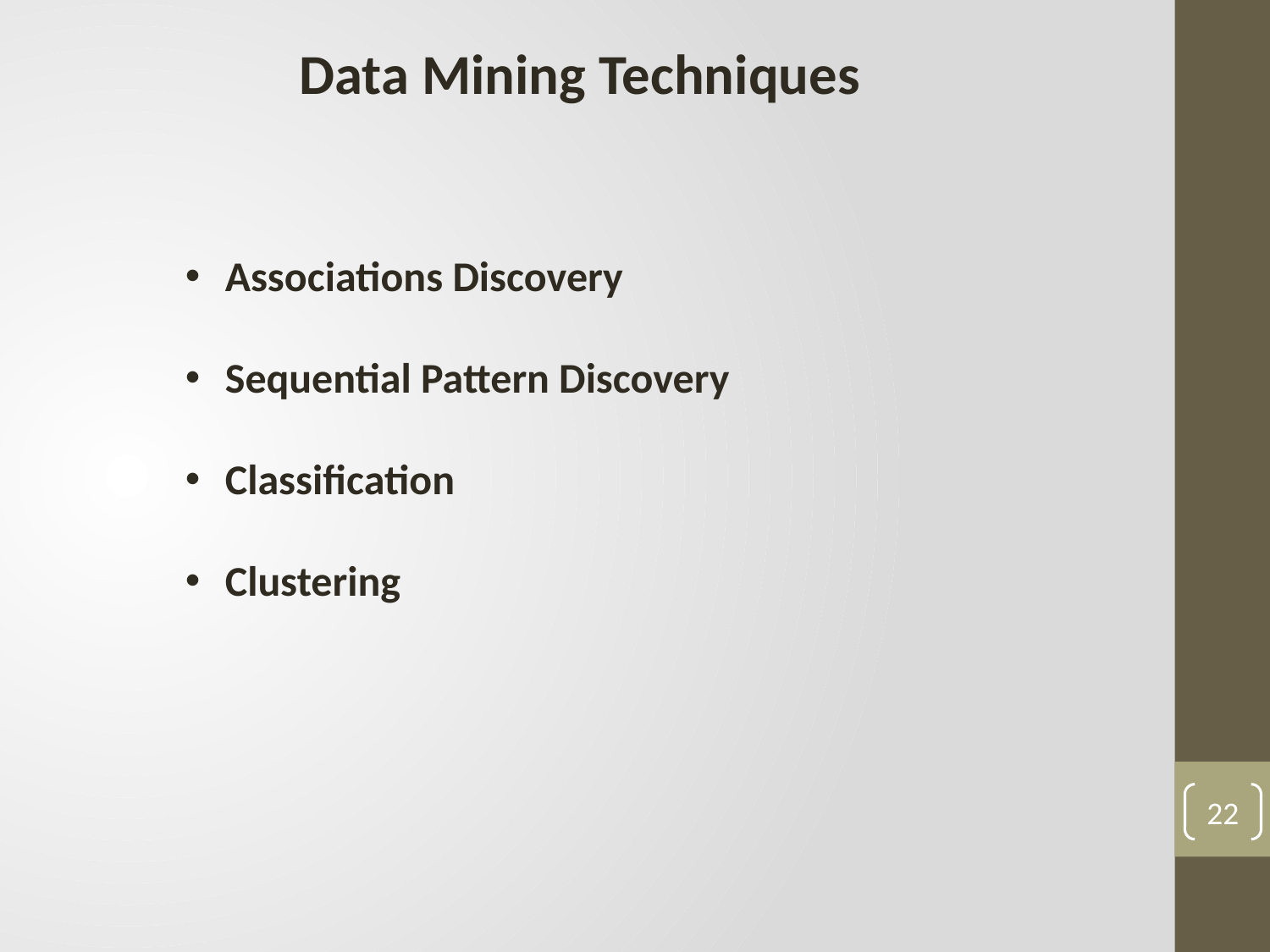

Data Mining Techniques
Associations Discovery

Sequential Pattern Discovery

Classification

Clustering
22